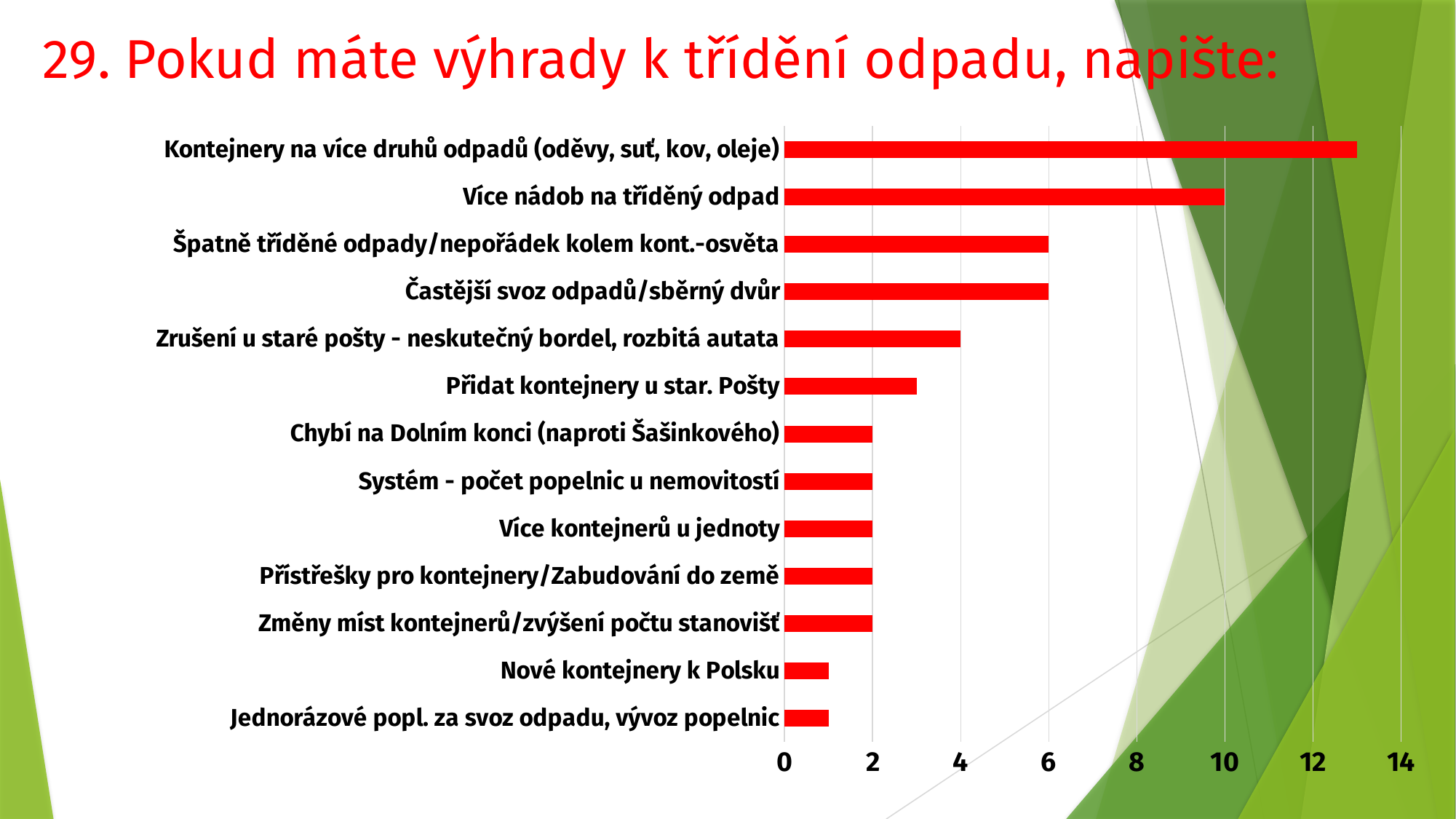

# 29. Pokud máte výhrady k třídění odpadu, napište:

### Chart

| Category | Řada 1 |
|---|---|
| Jednorázové popl. za svoz odpadu, vývoz popelnic | 1.0 |
| Nové kontejnery k Polsku | 1.0 |
| Změny míst kontejnerů/zvýšení počtu stanovišť | 2.0 |
| Přístřešky pro kontejnery/Zabudování do země | 2.0 |
| Více kontejnerů u jednoty | 2.0 |
| Systém - počet popelnic u nemovitostí | 2.0 |
| Chybí na Dolním konci (naproti Šašinkového) | 2.0 |
| Přidat kontejnery u star. Pošty | 3.0 |
| Zrušení u staré pošty - neskutečný bordel, rozbitá autata | 4.0 |
| Častější svoz odpadů/sběrný dvůr | 6.0 |
| Špatně tříděné odpady/nepořádek kolem kont.-osvěta | 6.0 |
| Více nádob na tříděný odpad | 10.0 |
| Kontejnery na více druhů odpadů (oděvy, suť, kov, oleje) | 13.0 |